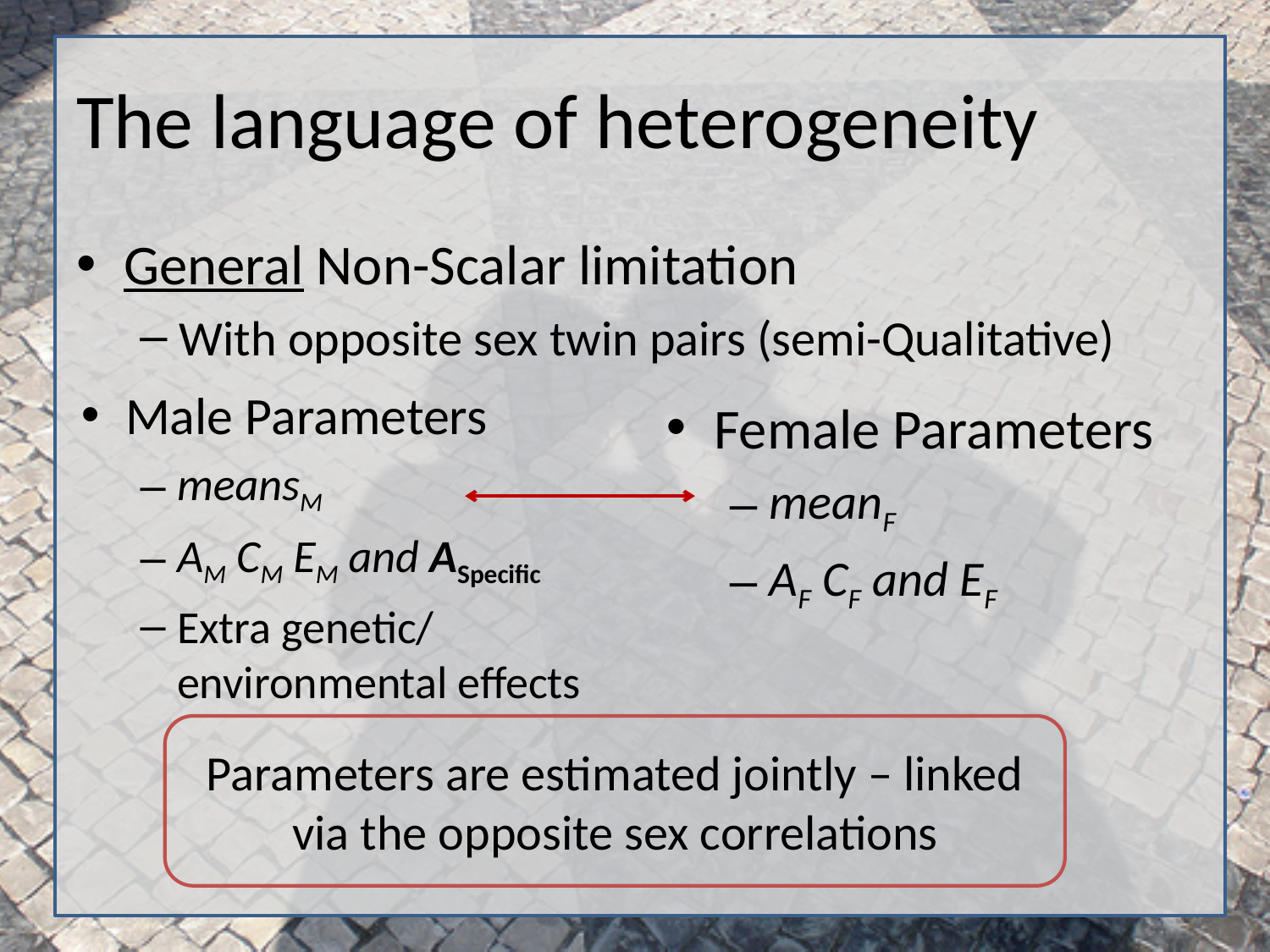

# The language of heterogeneity
General Non-Scalar limitation
With opposite sex twin pairs (semi-Qualitative)

Male Parameters
meansM
AM CM EM and ASpecific
Extra genetic/ environmental effects

Female Parameters
meanF
AF CF and EF

Parameters are estimated jointly – linked via the opposite sex correlations